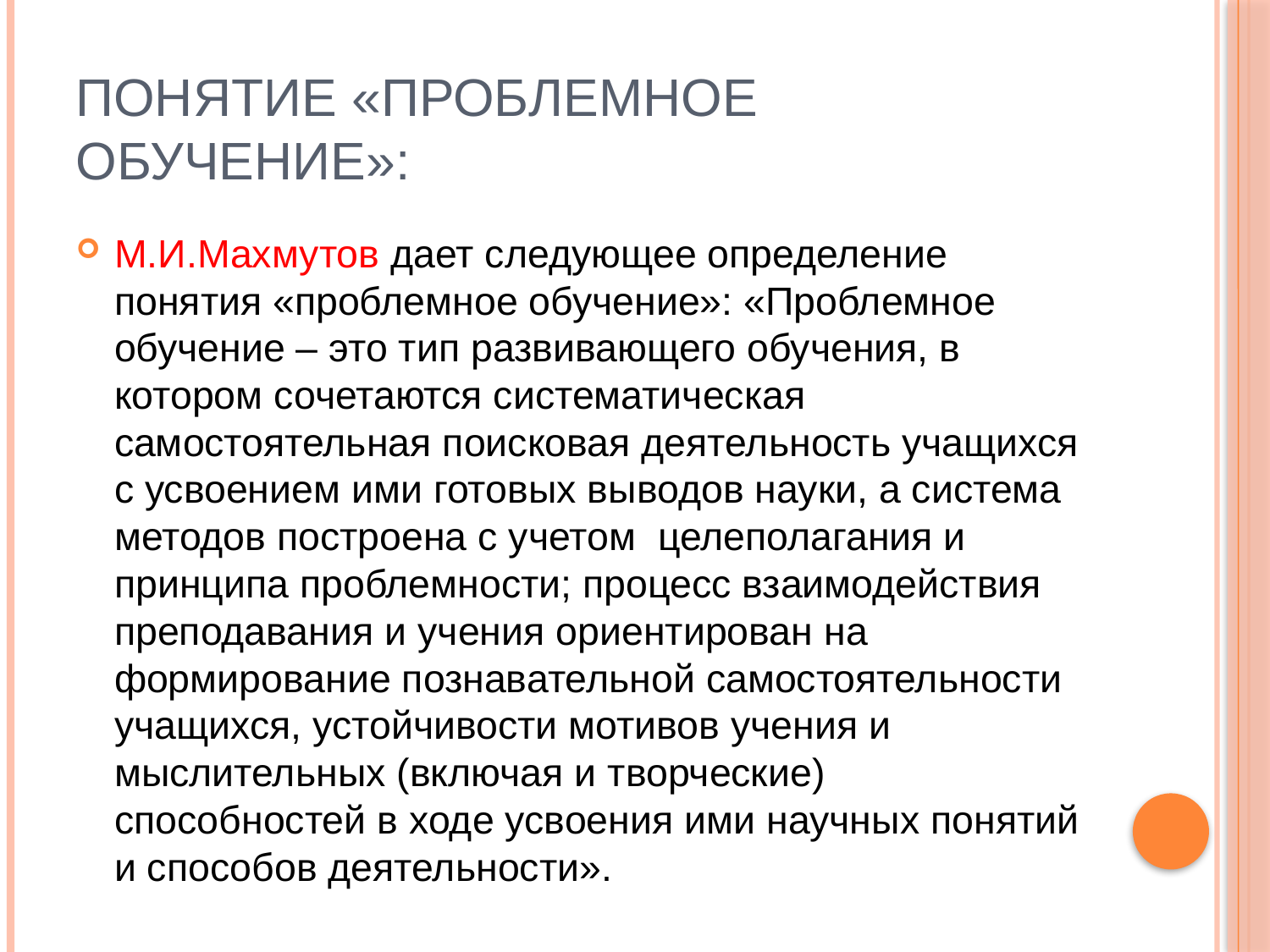

# понятие «проблемное обучение»:
М.И.Махмутов дает следующее определение понятия «проблемное обучение»: «Проблемное обучение – это тип развивающего обучения, в котором сочетаются систематическая самостоятельная поисковая деятельность учащихся с усвоением ими готовых выводов науки, а система методов построена с учетом  целеполагания и принципа проблемности; процесс взаимодействия преподавания и учения ориентирован на формирование познавательной самостоятельности учащихся, устойчивости мотивов учения и мыслительных (включая и творческие) способностей в ходе усвоения ими научных понятий и способов деятельности».